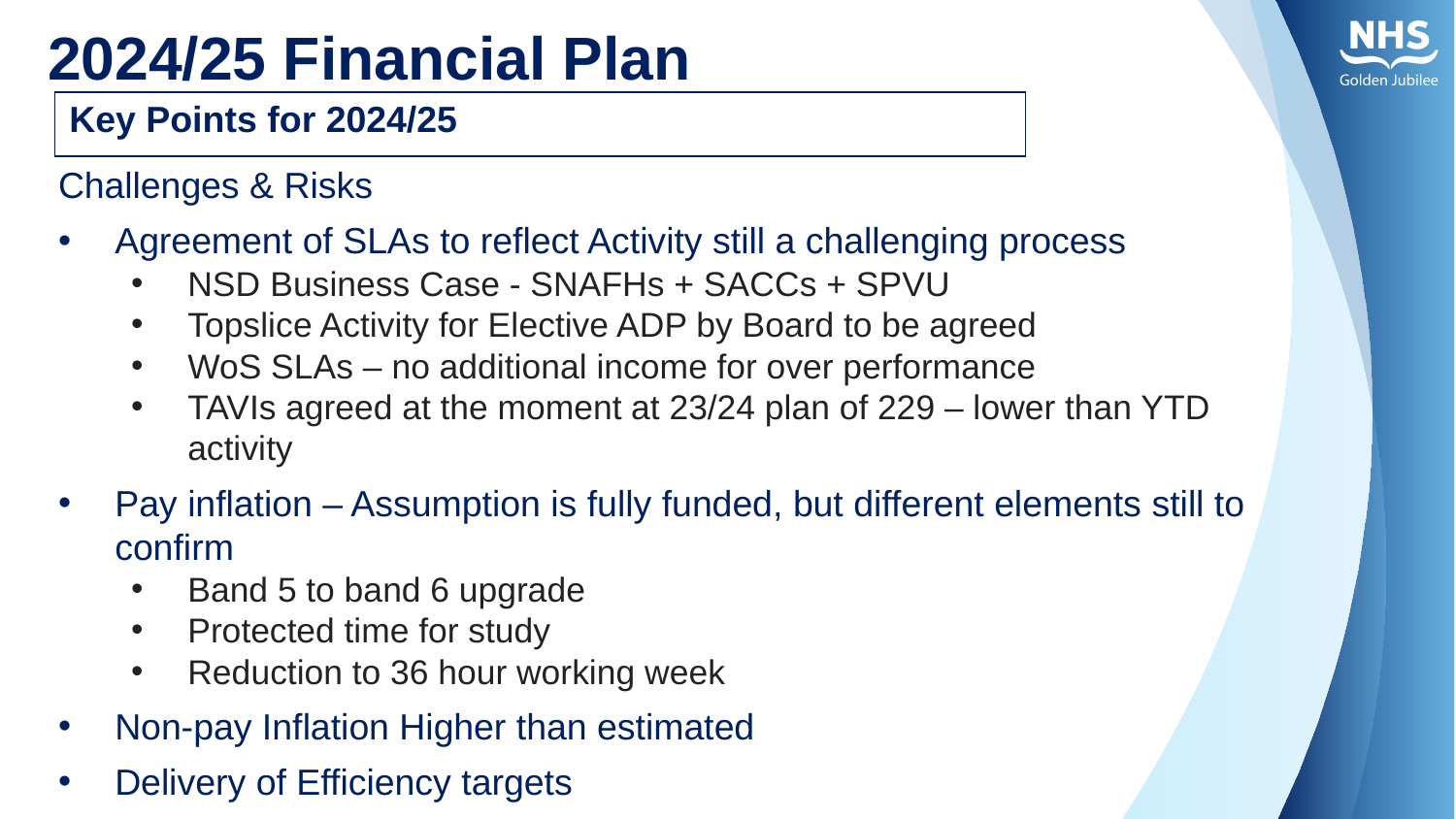

# 2024/25 Financial Plan
| Key Points for 2024/25 |
| --- |
Challenges & Risks
Agreement of SLAs to reflect Activity still a challenging process
NSD Business Case - SNAFHs + SACCs + SPVU
Topslice Activity for Elective ADP by Board to be agreed
WoS SLAs – no additional income for over performance
TAVIs agreed at the moment at 23/24 plan of 229 – lower than YTD activity
Pay inflation – Assumption is fully funded, but different elements still to confirm
Band 5 to band 6 upgrade
Protected time for study
Reduction to 36 hour working week
Non-pay Inflation Higher than estimated
Delivery of Efficiency targets